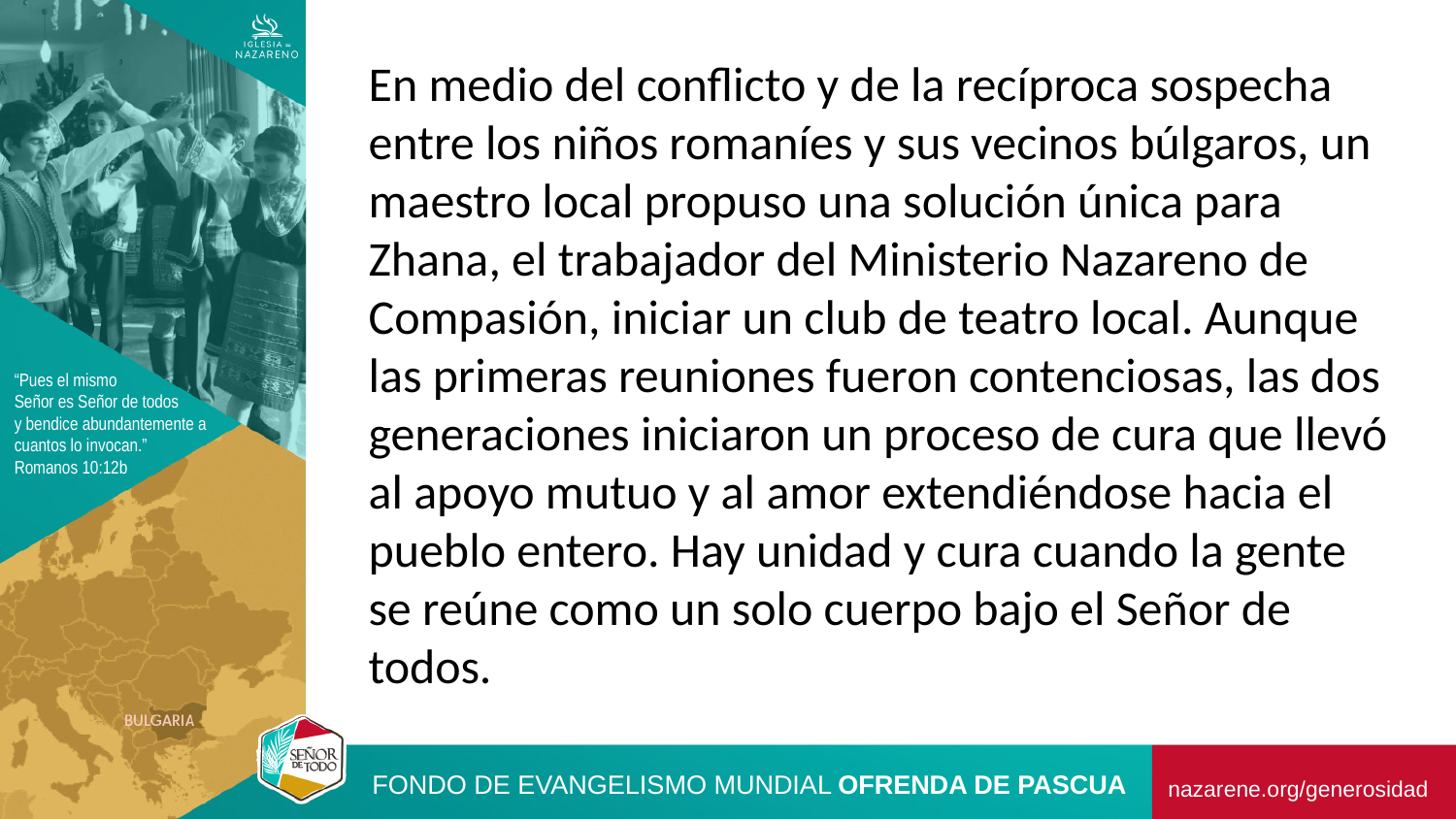

En medio del conflicto y de la recíproca sospecha entre los niños romaníes y sus vecinos búlgaros, un maestro local propuso una solución única para Zhana, el trabajador del Ministerio Nazareno de Compasión, iniciar un club de teatro local. Aunque las primeras reuniones fueron contenciosas, las dos generaciones iniciaron un proceso de cura que llevó al apoyo mutuo y al amor extendiéndose hacia el pueblo entero. Hay unidad y cura cuando la gente se reúne como un solo cuerpo bajo el Señor de todos.
“Pues el mismo
Señor es Señor de todos
y bendice abundantemente a
cuantos lo invocan.”
Romanos 10:12b
nazarene.org/generosidad
Fondo de Evangelismo Mundial Ofrenda de Pascua